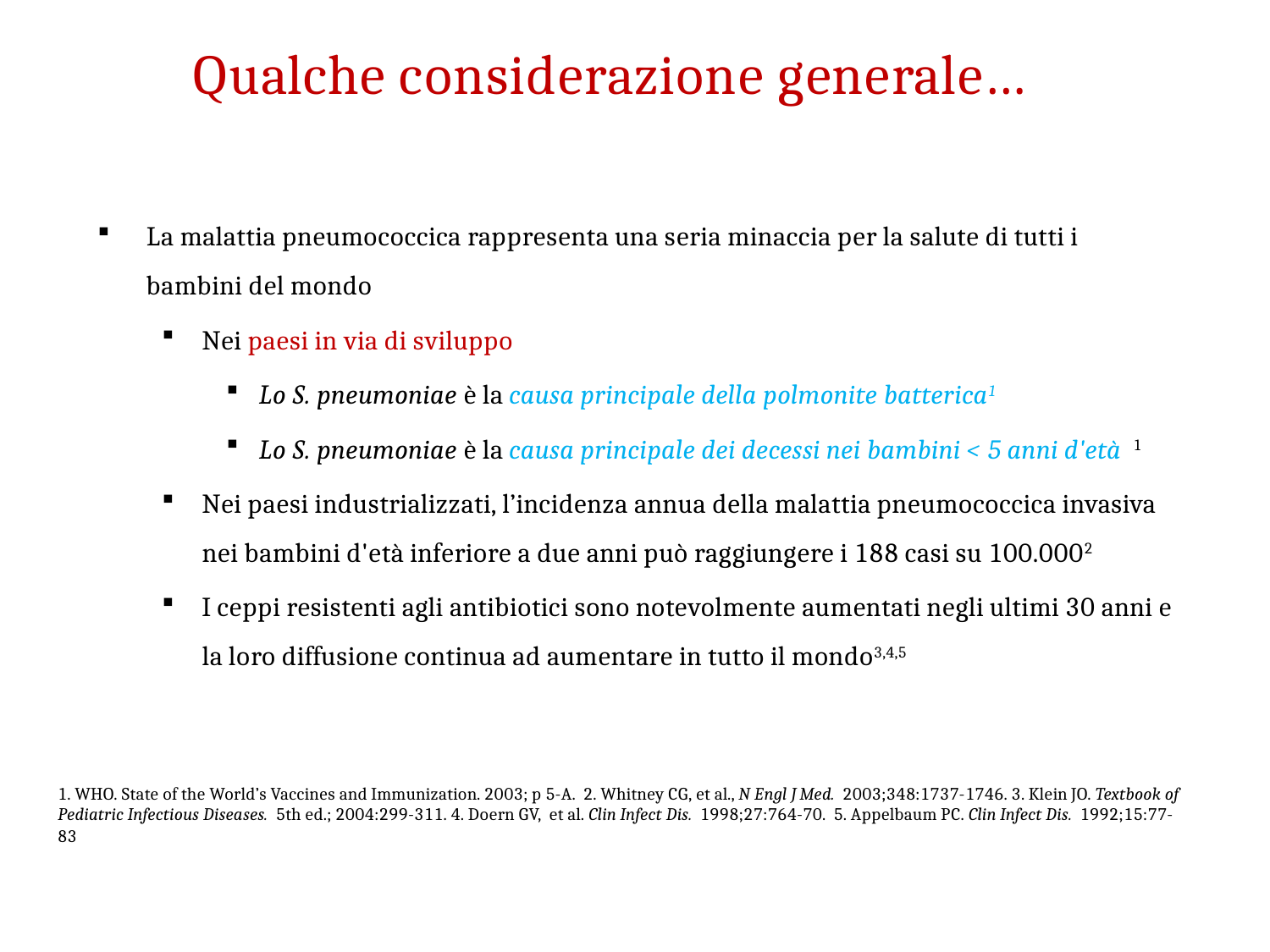

# Qualche considerazione generale…
La malattia pneumococcica rappresenta una seria minaccia per la salute di tutti i bambini del mondo
Nei paesi in via di sviluppo
Lo S. pneumoniae è la causa principale della polmonite batterica1
Lo S. pneumoniae è la causa principale dei decessi nei bambini < 5 anni d'età  1
Nei paesi industrializzati, l’incidenza annua della malattia pneumococcica invasiva nei bambini d'età inferiore a due anni può raggiungere i 188 casi su 100.0002
I ceppi resistenti agli antibiotici sono notevolmente aumentati negli ultimi 30 anni e la loro diffusione continua ad aumentare in tutto il mondo3,4,5
1. WHO. State of the World’s Vaccines and Immunization. 2003; p 5-A.  2. Whitney CG, et al., N Engl J Med.  2003;348:1737-1746. 3. Klein JO. Textbook of Pediatric Infectious Diseases.  5th ed.; 2004:299-311. 4. Doern GV,  et al. Clin Infect Dis.  1998;27:764-70.  5. Appelbaum PC. Clin Infect Dis.  1992;15:77-83